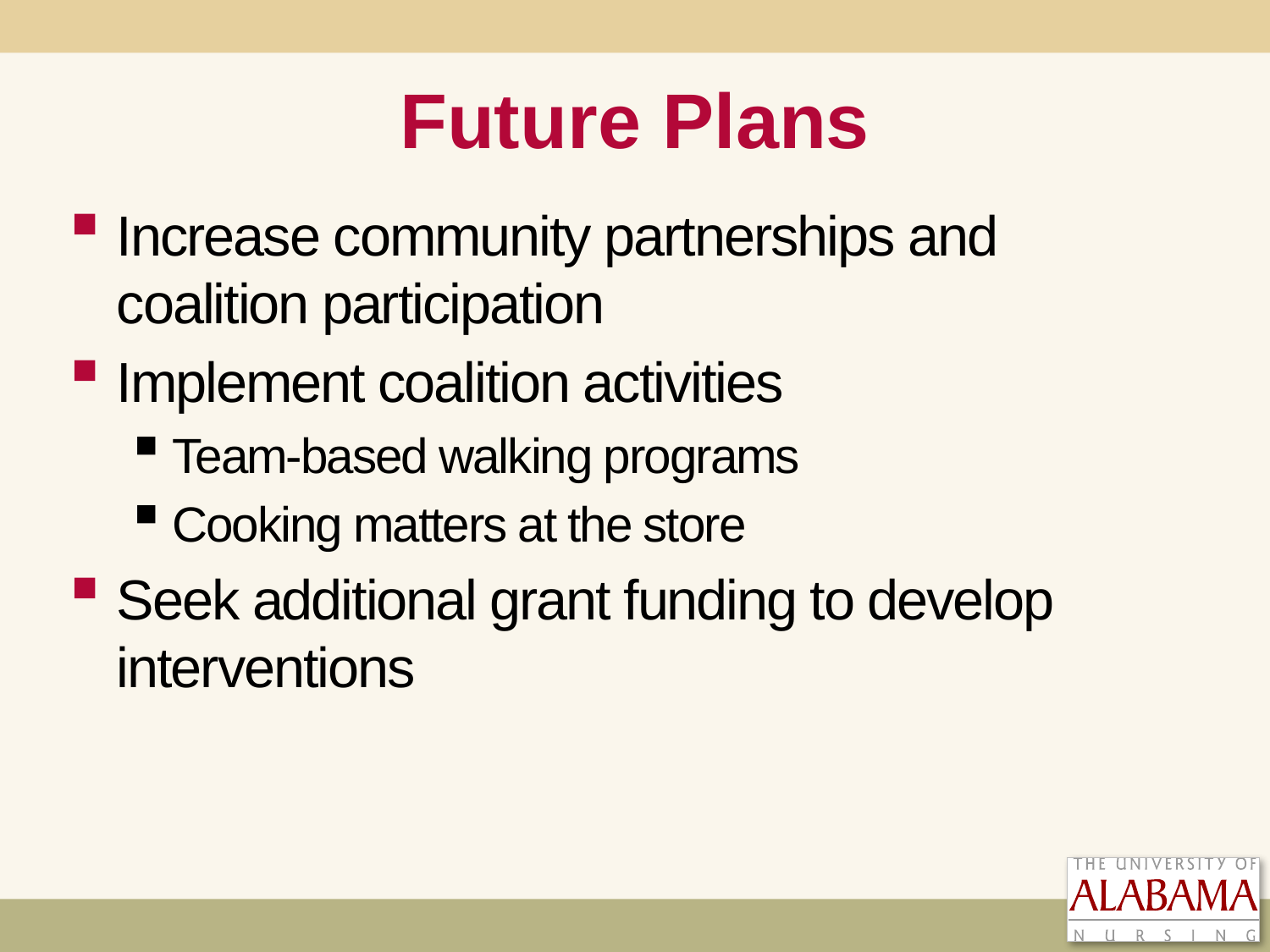

# Future Plans
Increase community partnerships and coalition participation
Implement coalition activities
Team-based walking programs
Cooking matters at the store
Seek additional grant funding to develop interventions